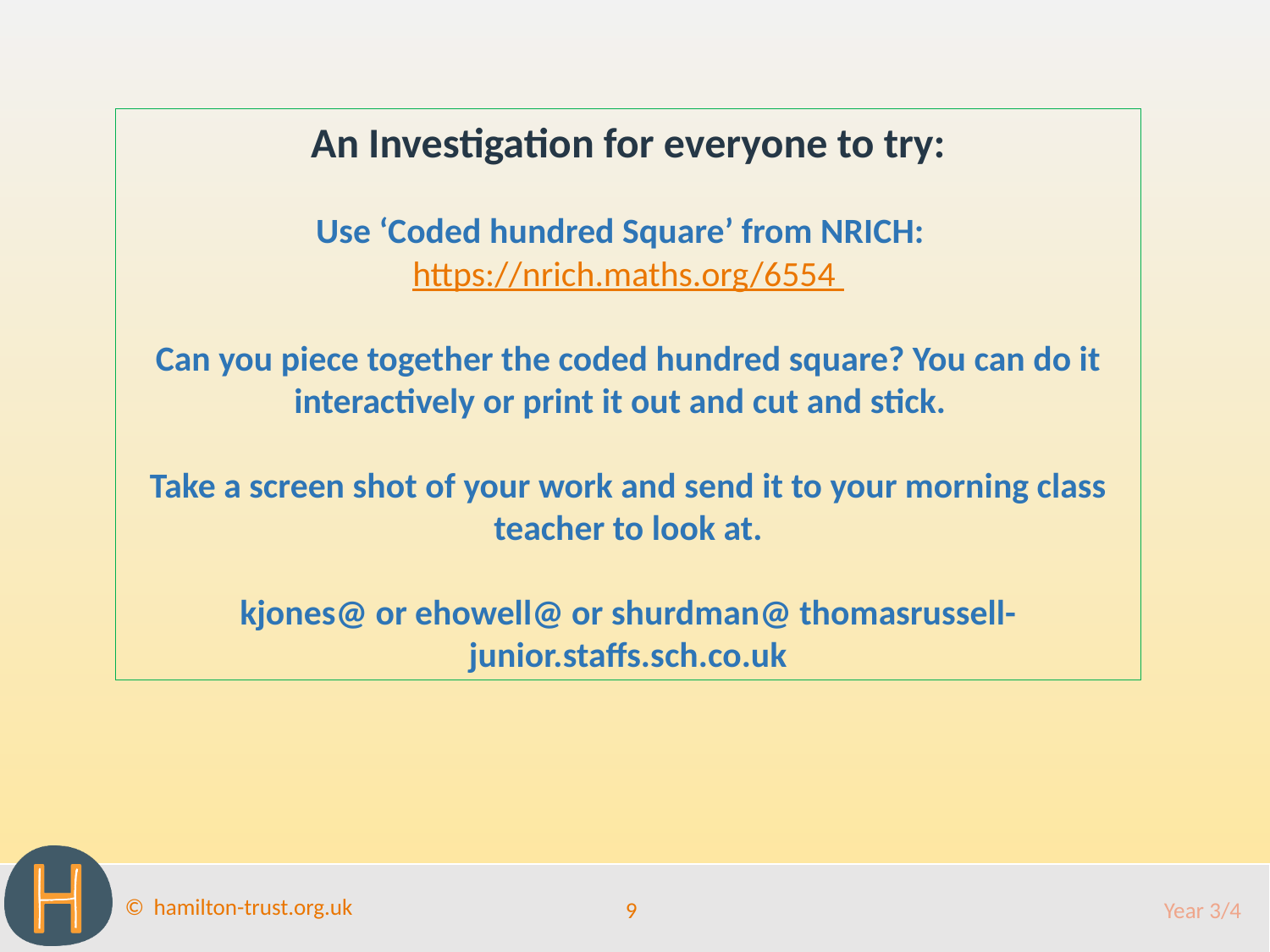

An Investigation for everyone to try:

Use ‘Coded hundred Square’ from NRICH:  https://nrich.maths.org/6554

Can you piece together the coded hundred square? You can do it interactively or print it out and cut and stick.

Take a screen shot of your work and send it to your morning class teacher to look at.

kjones@ or ehowell@ or shurdman@ thomasrussell-junior.staffs.sch.co.uk
9
Year 3/4